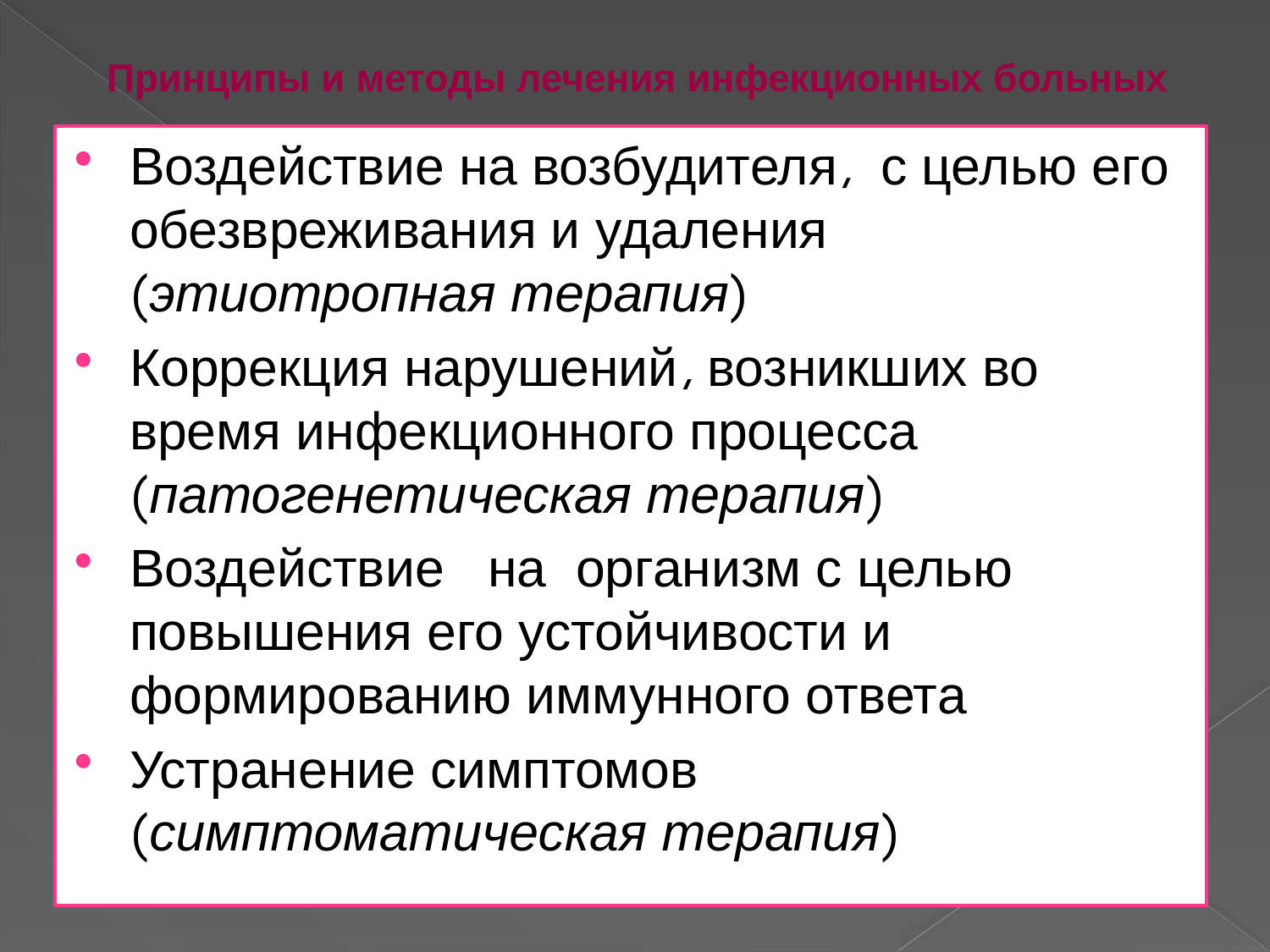

# Принципы и методы лечения инфекционных больных
Воздействие на возбудителя,  с целью его обезвреживания и удаления (этиотропная терапия)
Коррекция нарушений, возникших во время инфекционного процесса (патогенетическая терапия)
Воздействие   на  организм с целью повышения его устойчивости и формированию иммунного ответа
Устранение симптомов (симптоматическая терапия)